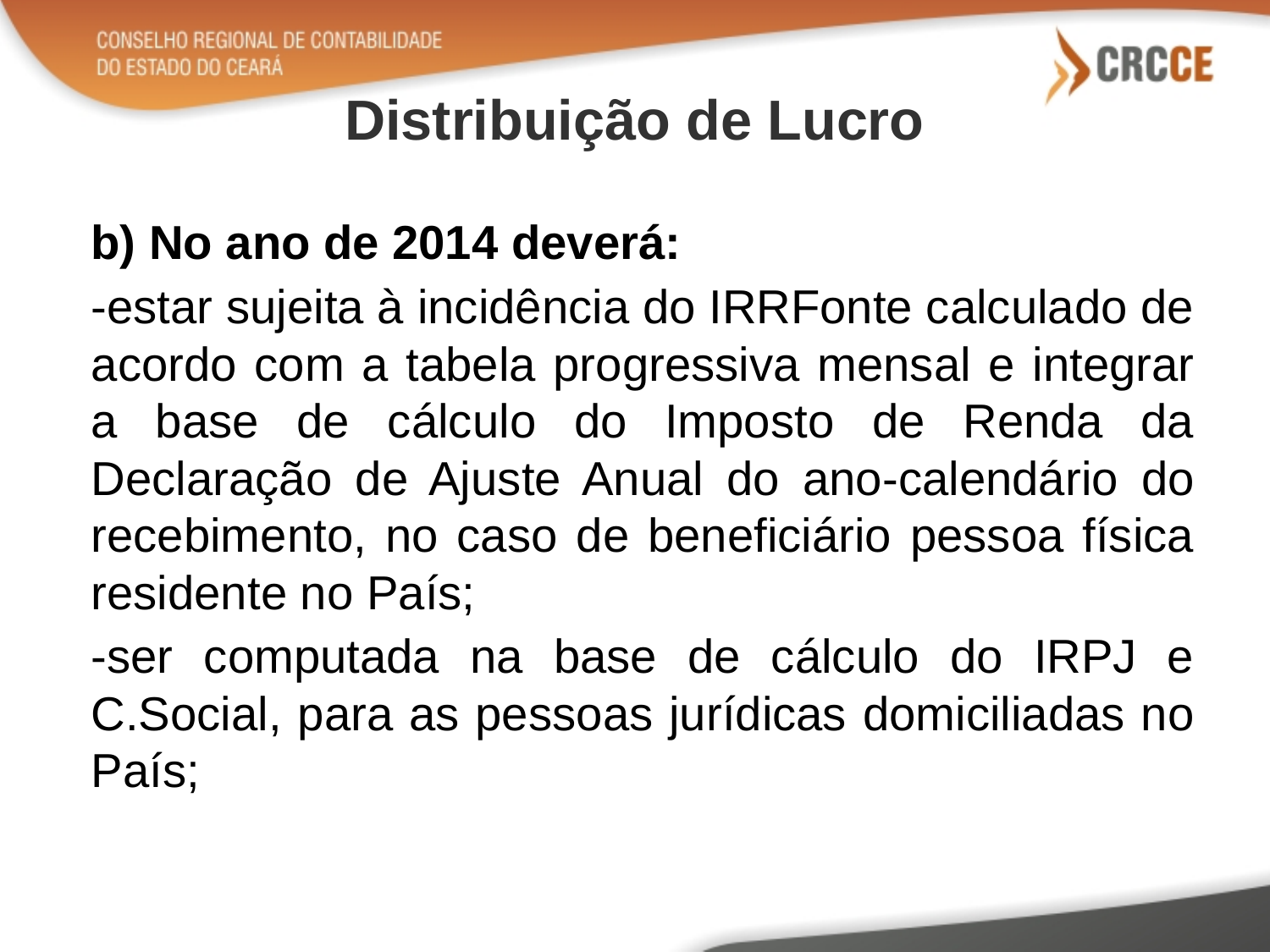

# Distribuição de Lucro
b) No ano de 2014 deverá:
-estar sujeita à incidência do IRRFonte calculado de acordo com a tabela progressiva mensal e integrar a base de cálculo do Imposto de Renda da Declaração de Ajuste Anual do ano-calendário do recebimento, no caso de beneficiário pessoa física residente no País;
-ser computada na base de cálculo do IRPJ e C.Social, para as pessoas jurídicas domiciliadas no País;